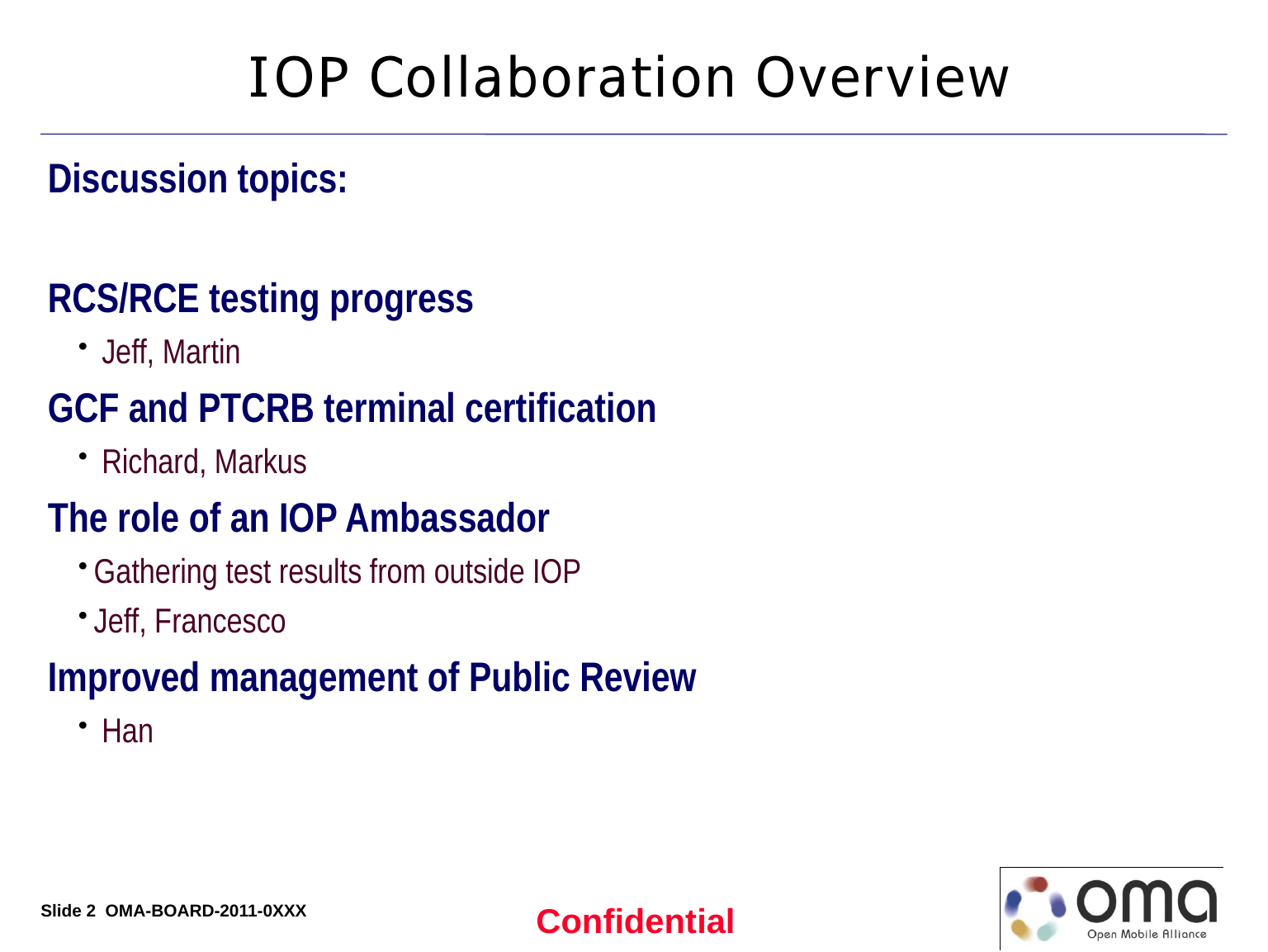

# IOP Collaboration Overview
Discussion topics:

RCS/RCE testing progress
 Jeff, Martin
GCF and PTCRB terminal certification
 Richard, Markus
The role of an IOP Ambassador
Gathering test results from outside IOP
Jeff, Francesco
Improved management of Public Review
 Han